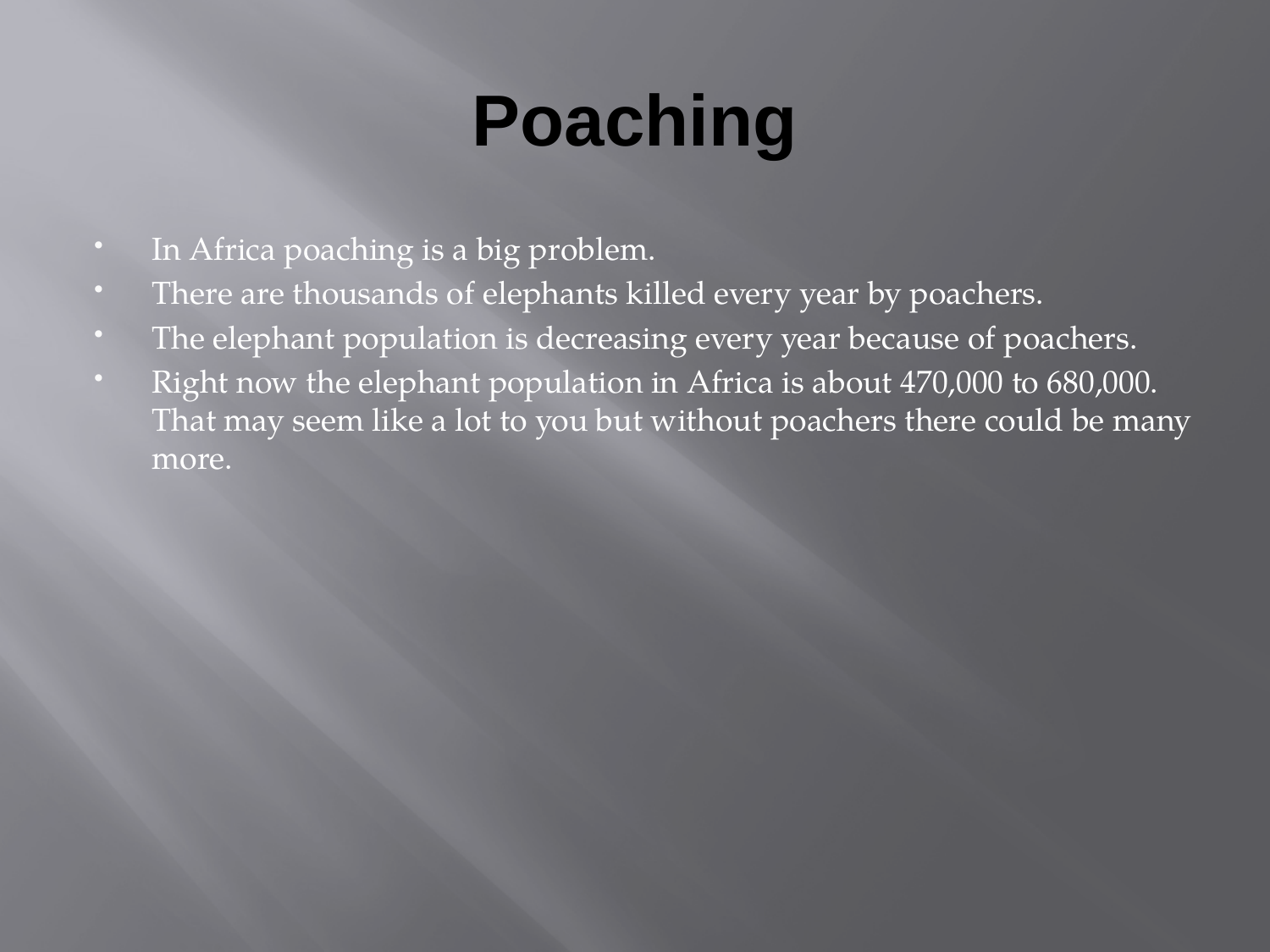

# Poaching
In Africa poaching is a big problem.
There are thousands of elephants killed every year by poachers.
The elephant population is decreasing every year because of poachers.
Right now the elephant population in Africa is about 470,000 to 680,000. That may seem like a lot to you but without poachers there could be many more.